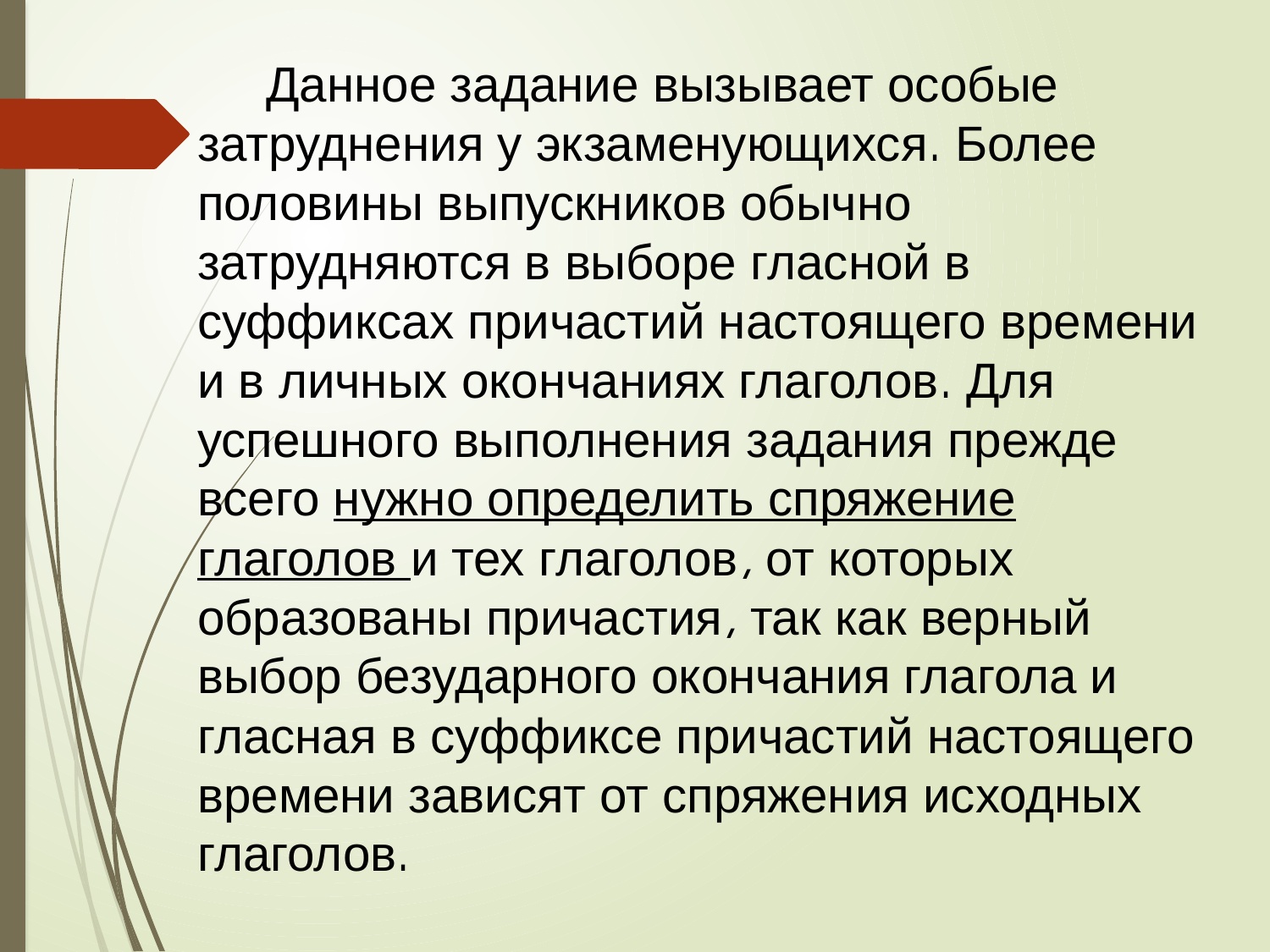

Данное задание вызывает особые затруднения у экзаменующихся. Более половины выпускников обычно затрудняются в выборе гласной в суффиксах причастий настоящего времени и в личных окончаниях глаголов. Для успешного выполнения задания прежде всего нужно определить спряжение глаголов и тех глаголов, от которых образованы причастия, так как верный выбор безударного окончания глагола и гласная в суффиксе причастий настоящего времени зависят от спряжения исходных глаголов.